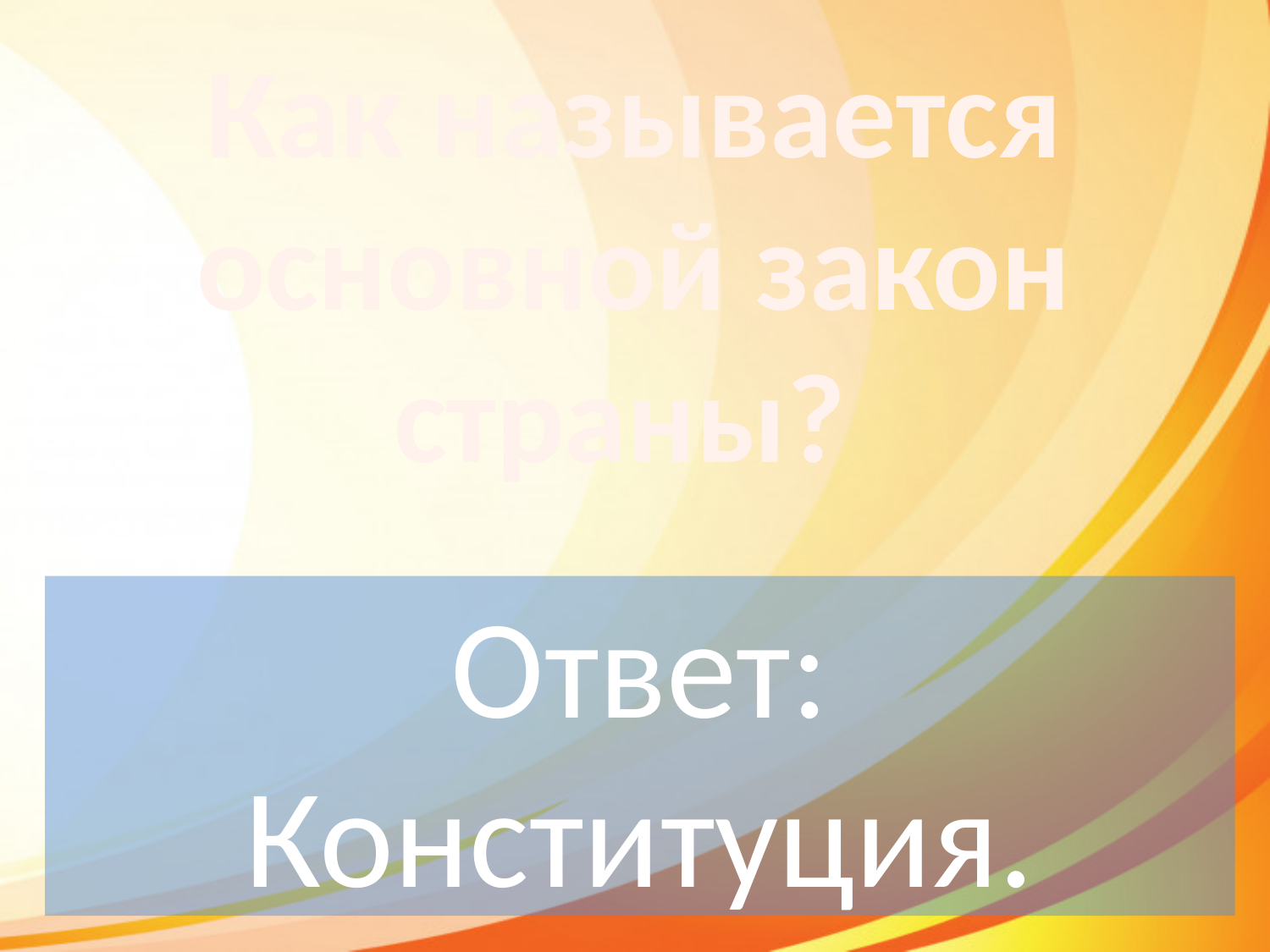

Как называется основной закон страны?
Ответ: Конституция.